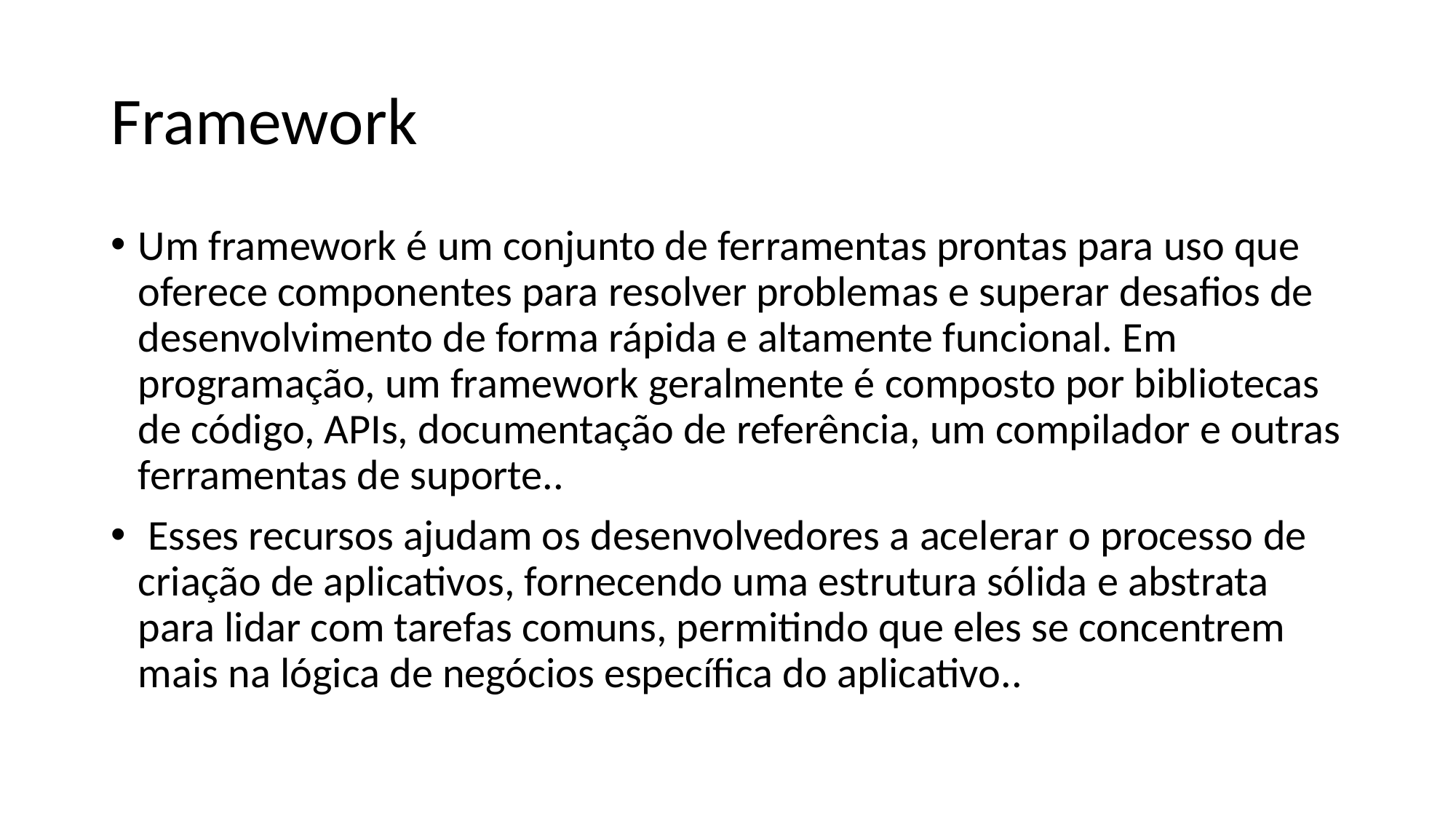

# Framework
Um framework é um conjunto de ferramentas prontas para uso que oferece componentes para resolver problemas e superar desafios de desenvolvimento de forma rápida e altamente funcional. Em programação, um framework geralmente é composto por bibliotecas de código, APIs, documentação de referência, um compilador e outras ferramentas de suporte..
 Esses recursos ajudam os desenvolvedores a acelerar o processo de criação de aplicativos, fornecendo uma estrutura sólida e abstrata para lidar com tarefas comuns, permitindo que eles se concentrem mais na lógica de negócios específica do aplicativo..